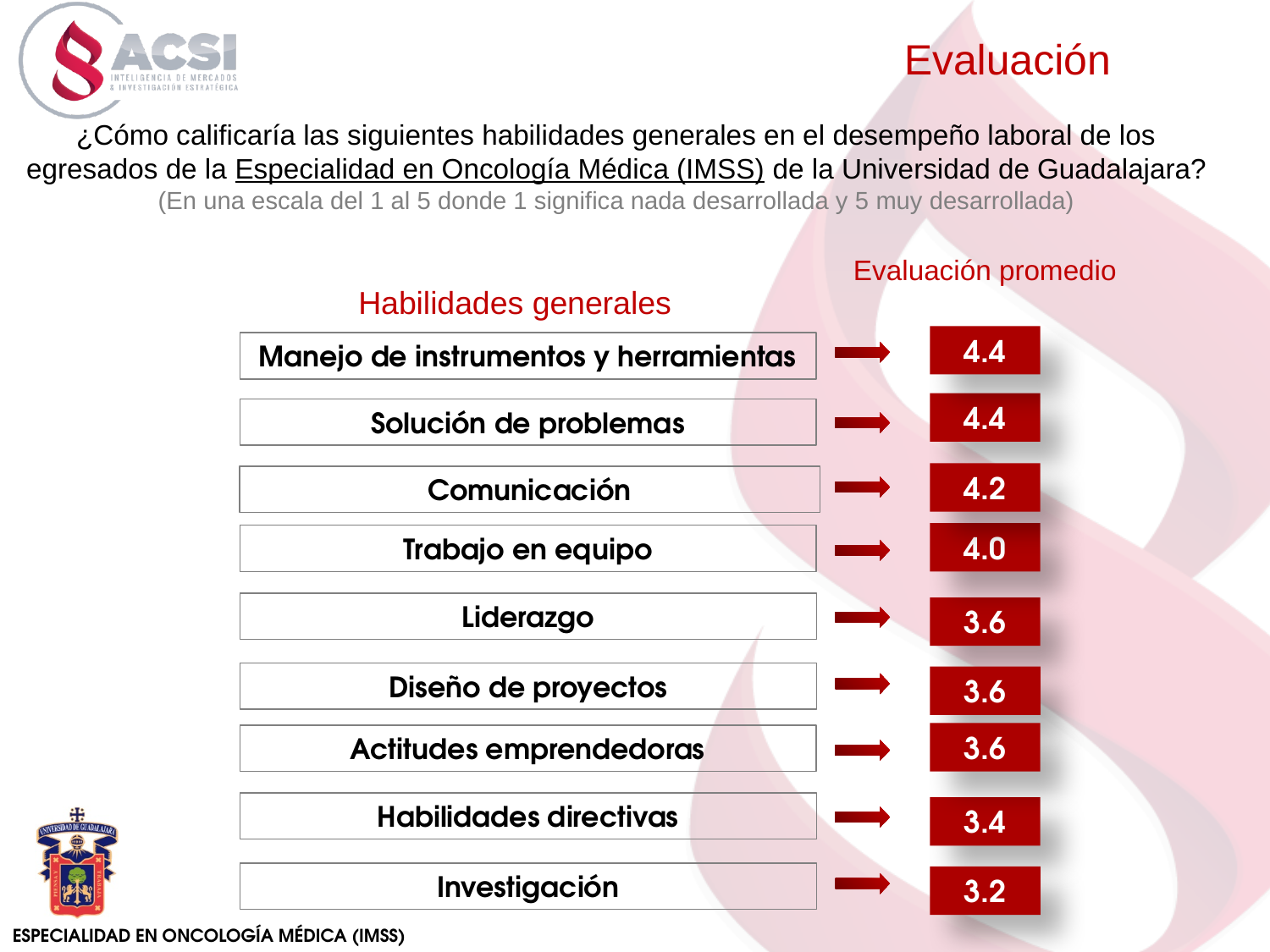

Evaluación
¿Cómo calificaría las siguientes habilidades generales en el desempeño laboral de los egresados de la Especialidad en Oncología Médica (IMSS) de la Universidad de Guadalajara?
(En una escala del 1 al 5 donde 1 significa nada desarrollada y 5 muy desarrollada)
Evaluación promedio
Habilidades generales
4.4
Manejo de instrumentos y herramientas

4.4
Solución de problemas

4.2
Comunicación

4.0
Trabajo en equipo

Liderazgo
3.6

Diseño de proyectos
3.6

3.6
Actitudes emprendedoras

Habilidades directivas
3.4

Investigación
3.2